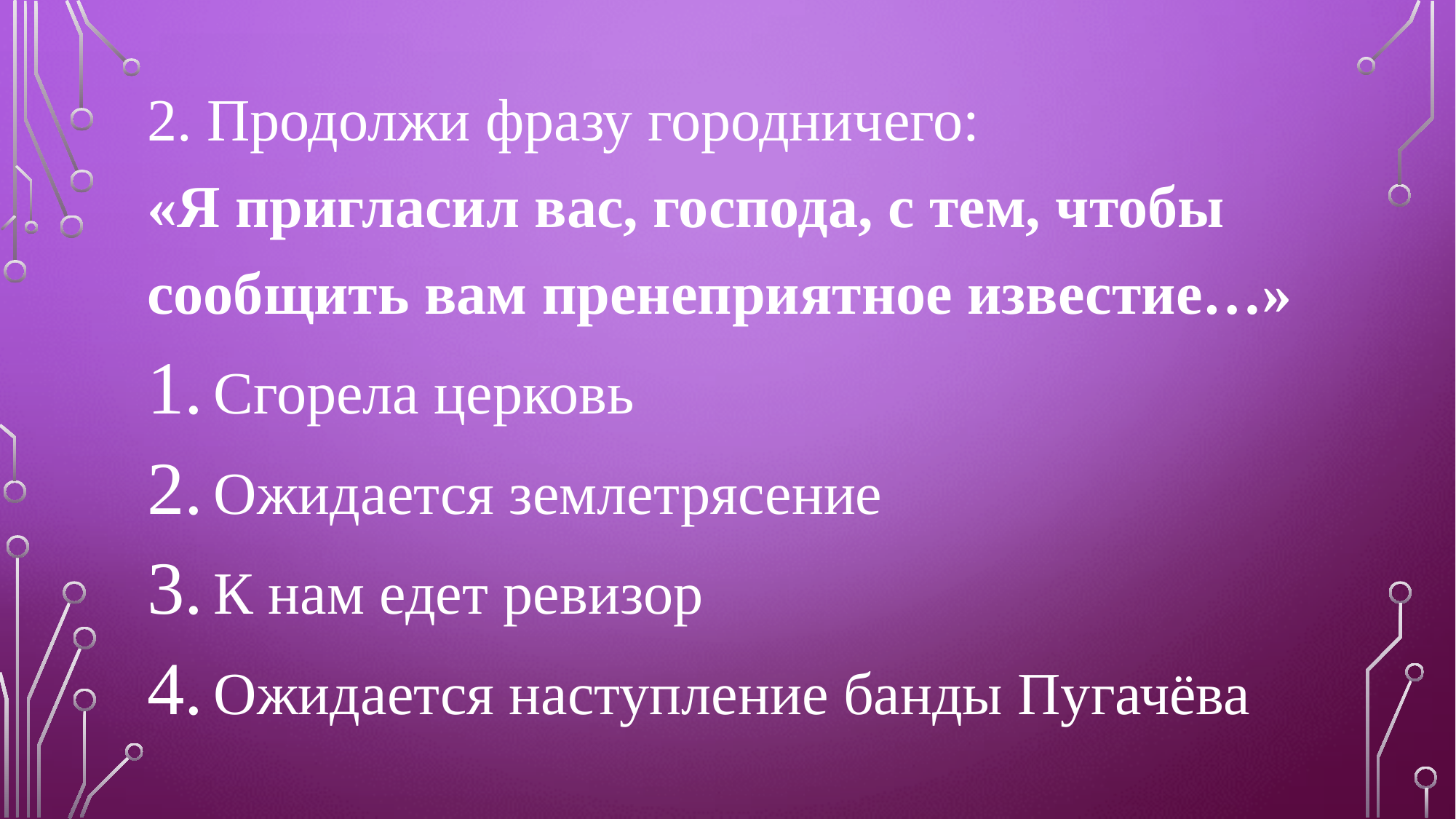

2. Продолжи фразу городничего:
«Я пригласил вас, господа, с тем, чтобы сообщить вам пренеприятное известие…»
 Сгорела церковь
 Ожидается землетрясение
 К нам едет ревизор
 Ожидается наступление банды Пугачёва